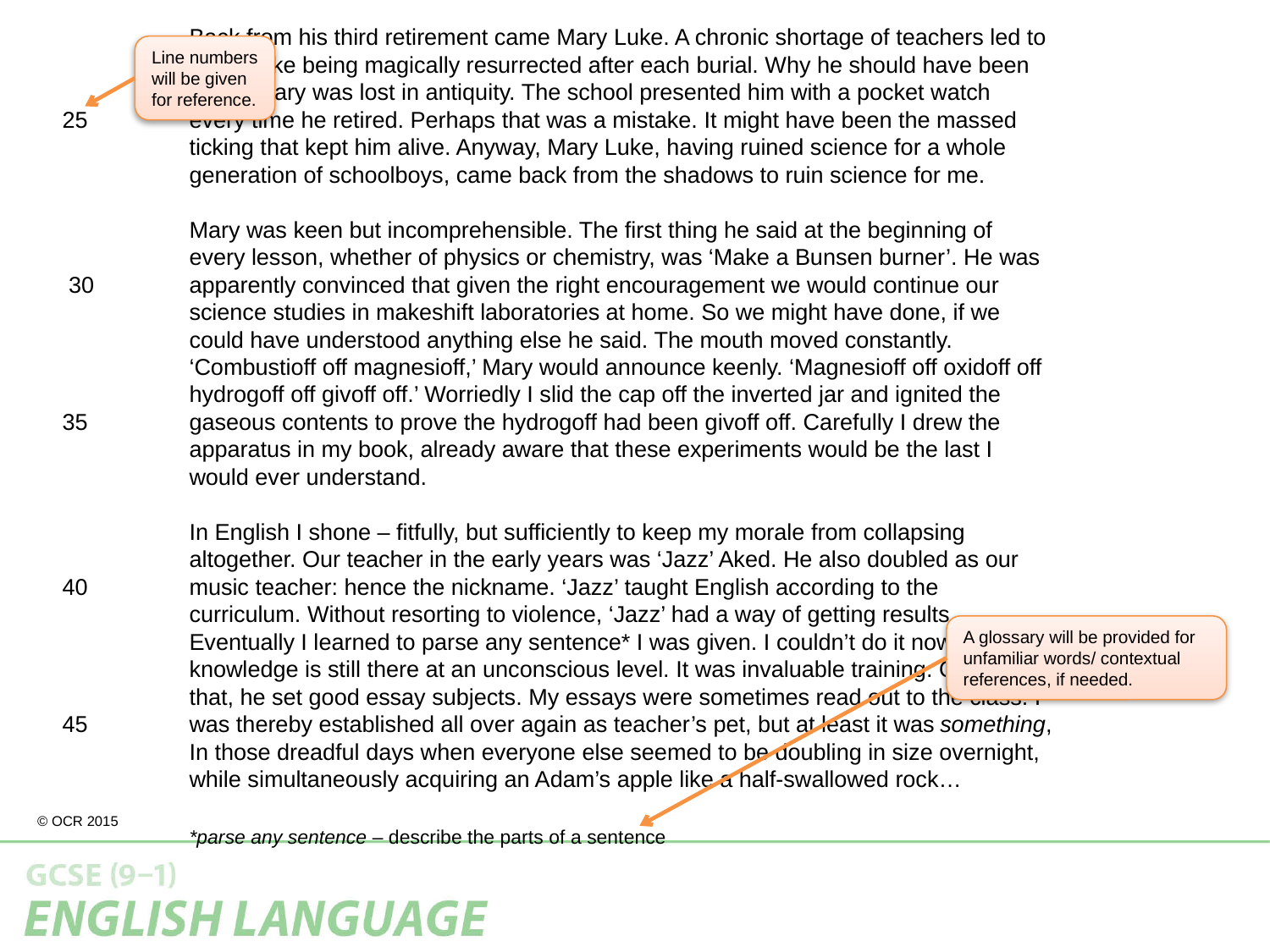

Back from his third retirement came Mary Luke. A chronic shortage of teachers led to
	Mary Luke being magically resurrected after each burial. Why he should have been
	called Mary was lost in antiquity. The school presented him with a pocket watch
25	every time he retired. Perhaps that was a mistake. It might have been the massed
	ticking that kept him alive. Anyway, Mary Luke, having ruined science for a whole
	generation of schoolboys, came back from the shadows to ruin science for me.

	Mary was keen but incomprehensible. The first thing he said at the beginning of
	every lesson, whether of physics or chemistry, was ‘Make a Bunsen burner’. He was
 30	apparently convinced that given the right encouragement we would continue our
	science studies in makeshift laboratories at home. So we might have done, if we
	could have understood anything else he said. The mouth moved constantly.
	‘Combustioff off magnesioff,’ Mary would announce keenly. ‘Magnesioff off oxidoff off
	hydrogoff off givoff off.’ Worriedly I slid the cap off the inverted jar and ignited the
35	gaseous contents to prove the hydrogoff had been givoff off. Carefully I drew the
	apparatus in my book, already aware that these experiments would be the last I
	would ever understand.

	In English I shone – fitfully, but sufficiently to keep my morale from collapsing
	altogether. Our teacher in the early years was ‘Jazz’ Aked. He also doubled as our
40	music teacher: hence the nickname. ‘Jazz’ taught English according to the
	curriculum. Without resorting to violence, ‘Jazz’ had a way of getting results.
	Eventually I learned to parse any sentence* I was given. I couldn’t do it now, but the
	knowledge is still there at an unconscious level. It was invaluable training. On top of
	that, he set good essay subjects. My essays were sometimes read out to the class. I
45	was thereby established all over again as teacher’s pet, but at least it was something,
	In those dreadful days when everyone else seemed to be doubling in size overnight,
	while simultaneously acquiring an Adam’s apple like a half-swallowed rock…

	*parse any sentence – describe the parts of a sentence

Line numbers will be given for reference.
A glossary will be provided for unfamiliar words/ contextual references, if needed.